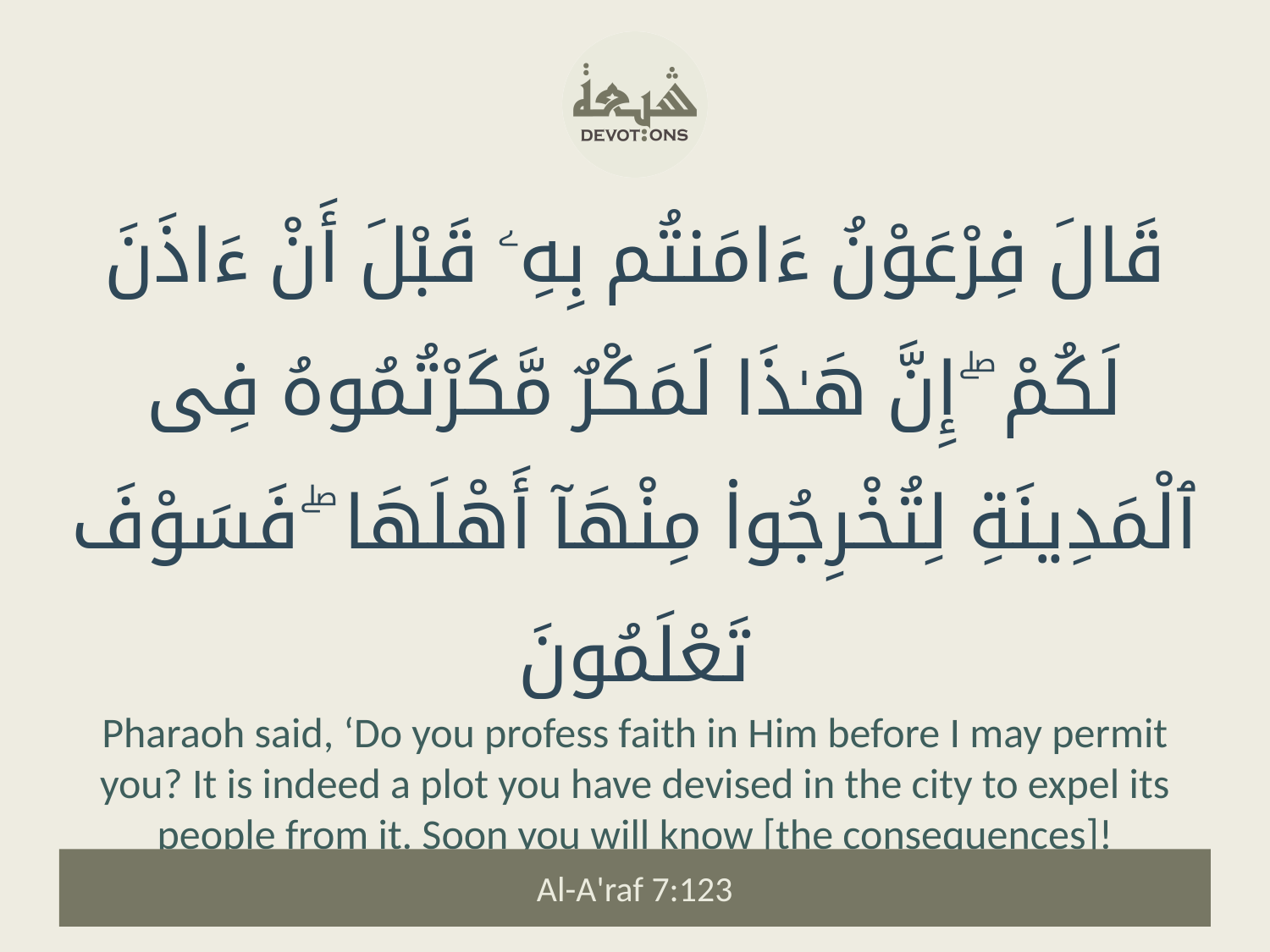

قَالَ فِرْعَوْنُ ءَامَنتُم بِهِۦ قَبْلَ أَنْ ءَاذَنَ لَكُمْ ۖ إِنَّ هَـٰذَا لَمَكْرٌ مَّكَرْتُمُوهُ فِى ٱلْمَدِينَةِ لِتُخْرِجُوا۟ مِنْهَآ أَهْلَهَا ۖ فَسَوْفَ تَعْلَمُونَ
Pharaoh said, ‘Do you profess faith in Him before I may permit you? It is indeed a plot you have devised in the city to expel its people from it. Soon you will know [the consequences]!
Al-A'raf 7:123